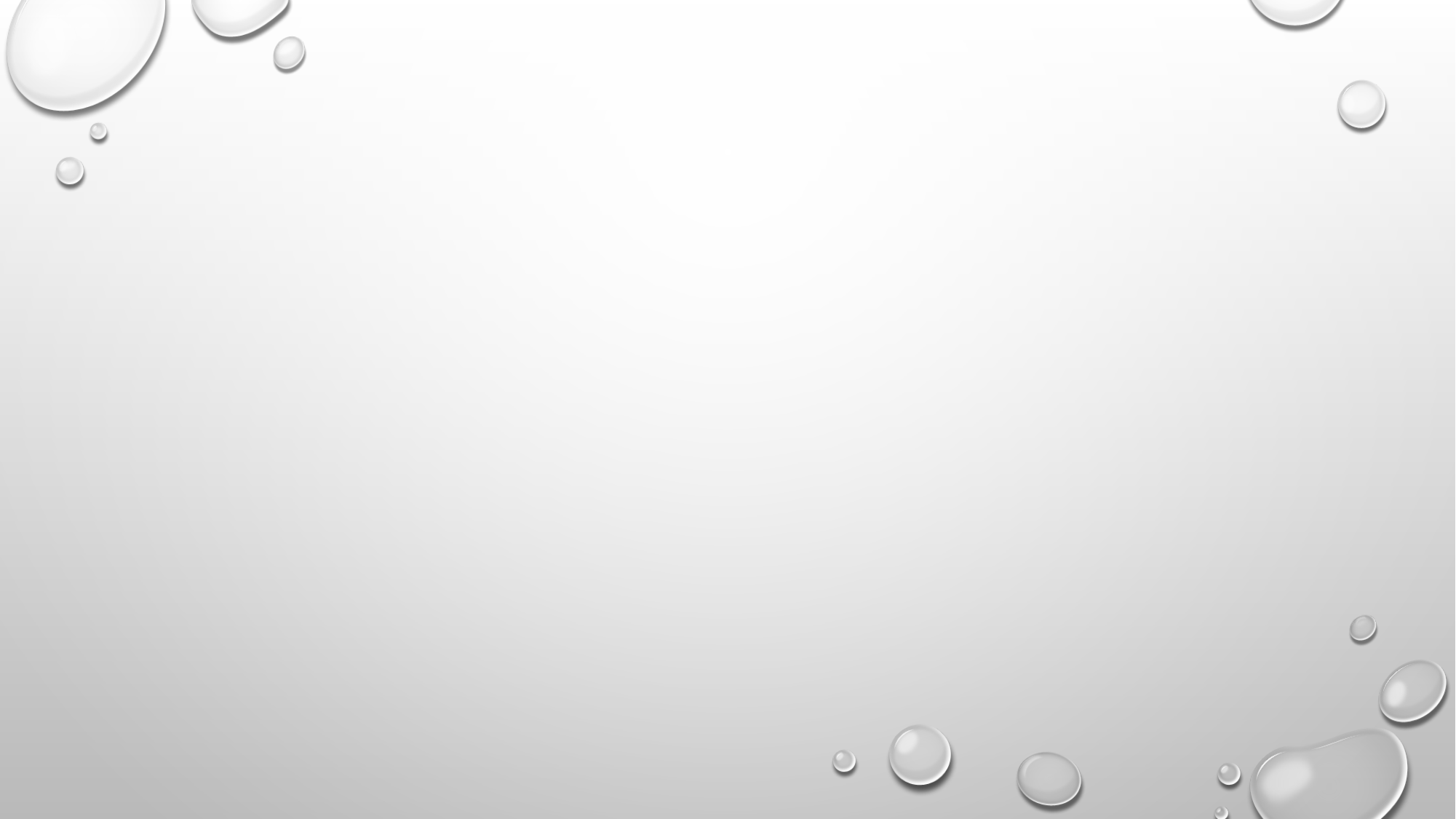

ИСПОЛЬЗОВАНИЕ ИНФОРМАЦИИ ИЗ
ТЕКСТА ДЛЯ РАЗЛИЧНЫХ ЦЕЛЕЙ
МОЗГОВОЙ ШТУРМ
ПРИЁМЫ ИЗ ТЕХНОЛОГИИ РАФТ
РЕКЛАМА
ВИДЕОЭССЕ «МИНУТА ИЗ ЖИЗНИ…»